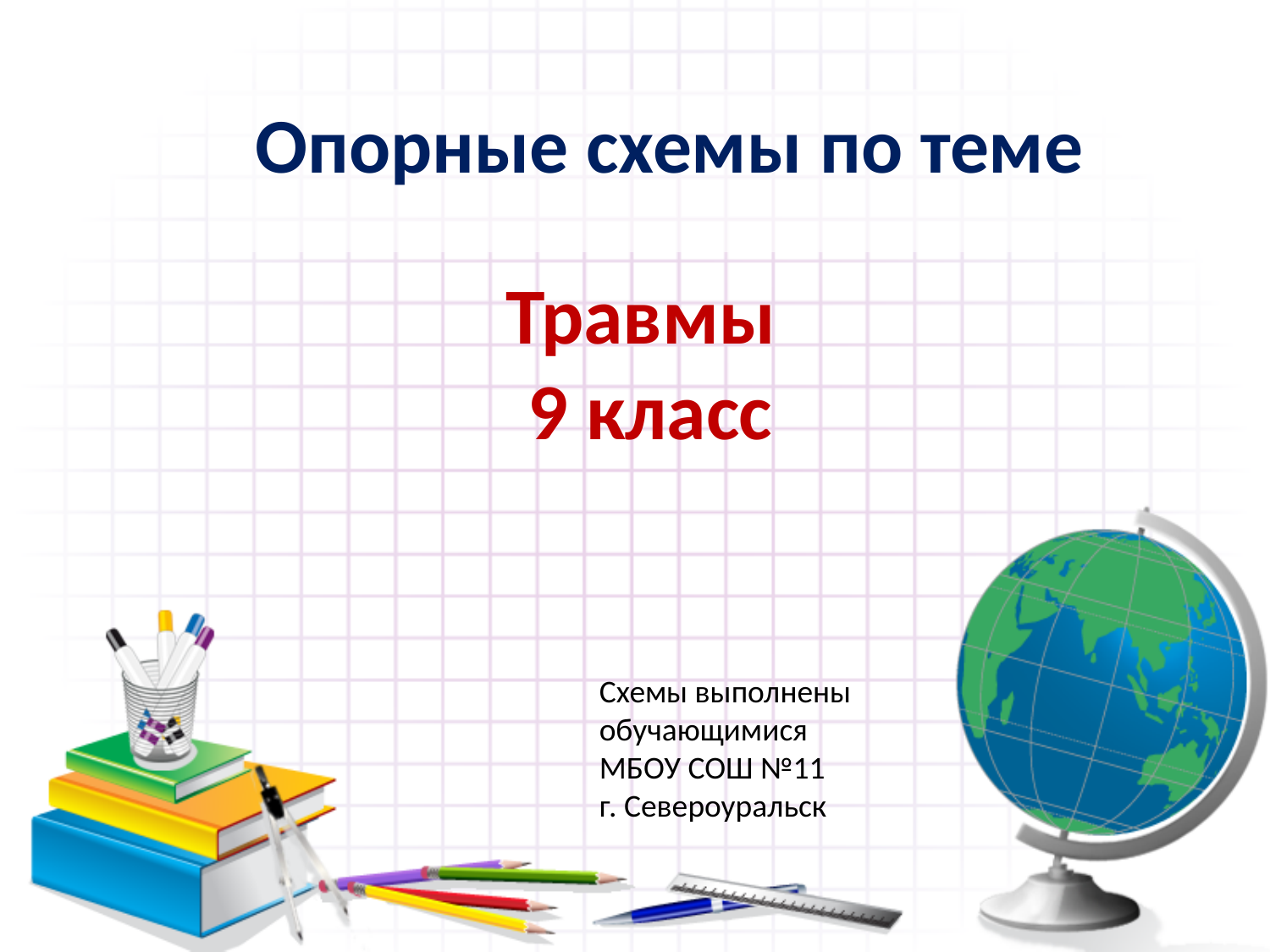

Опорные схемы по теме
# Травмы 9 класс
Схемы выполнены
обучающимися
МБОУ СОШ №11
г. Североуральск